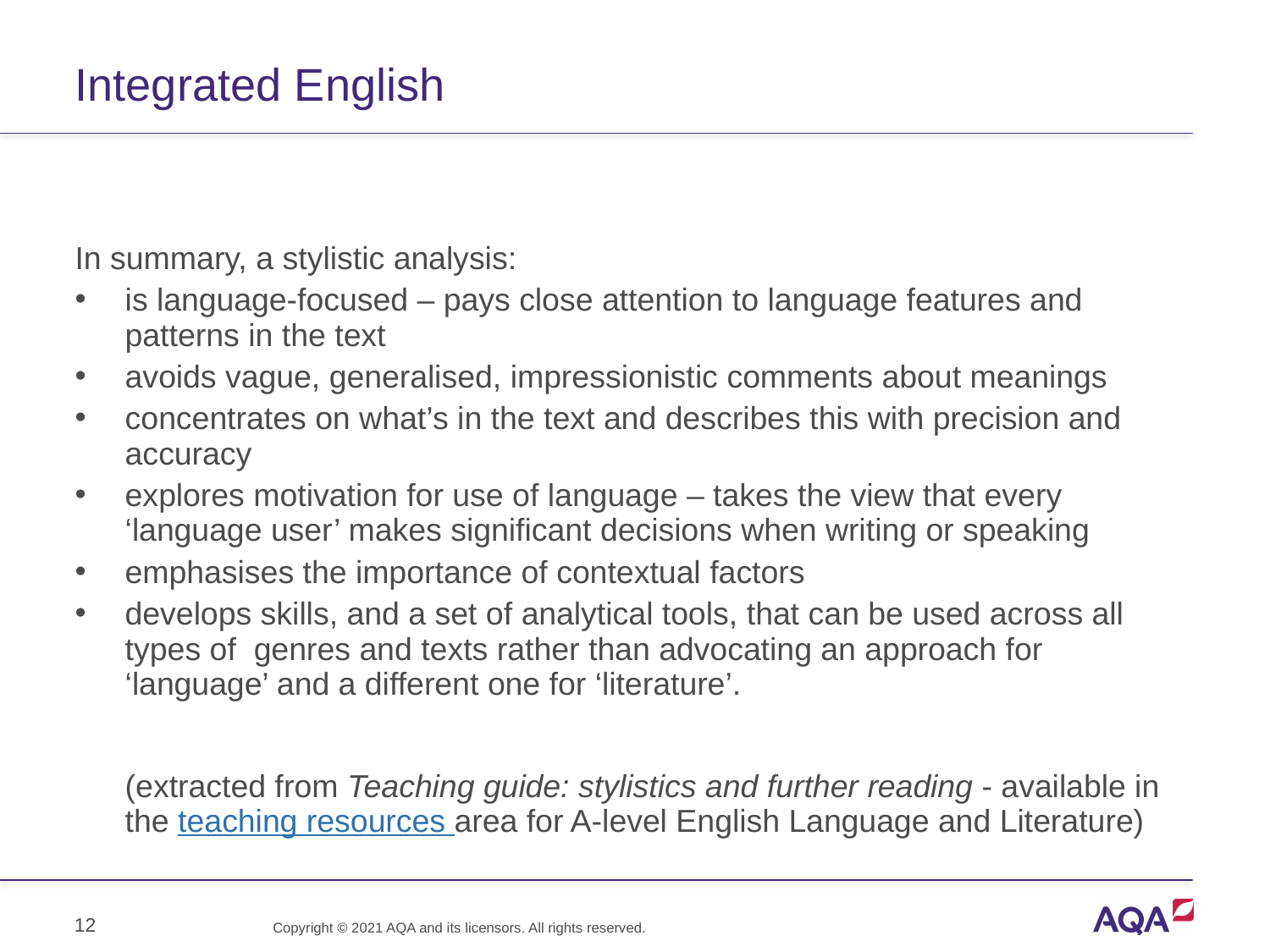

# Integrated English
In summary, a stylistic analysis:
is language-focused – pays close attention to language features and patterns in the text
avoids vague, generalised, impressionistic comments about meanings
concentrates on what’s in the text and describes this with precision and accuracy
explores motivation for use of language – takes the view that every ‘language user’ makes significant decisions when writing or speaking
emphasises the importance of contextual factors
develops skills, and a set of analytical tools, that can be used across all types of  genres and texts rather than advocating an approach for ‘language’ and a different one for ‘literature’.

(extracted from Teaching guide: stylistics and further reading - available in the teaching resources area for A-level English Language and Literature)

12
Copyright © 2021 AQA and its licensors. All rights reserved.